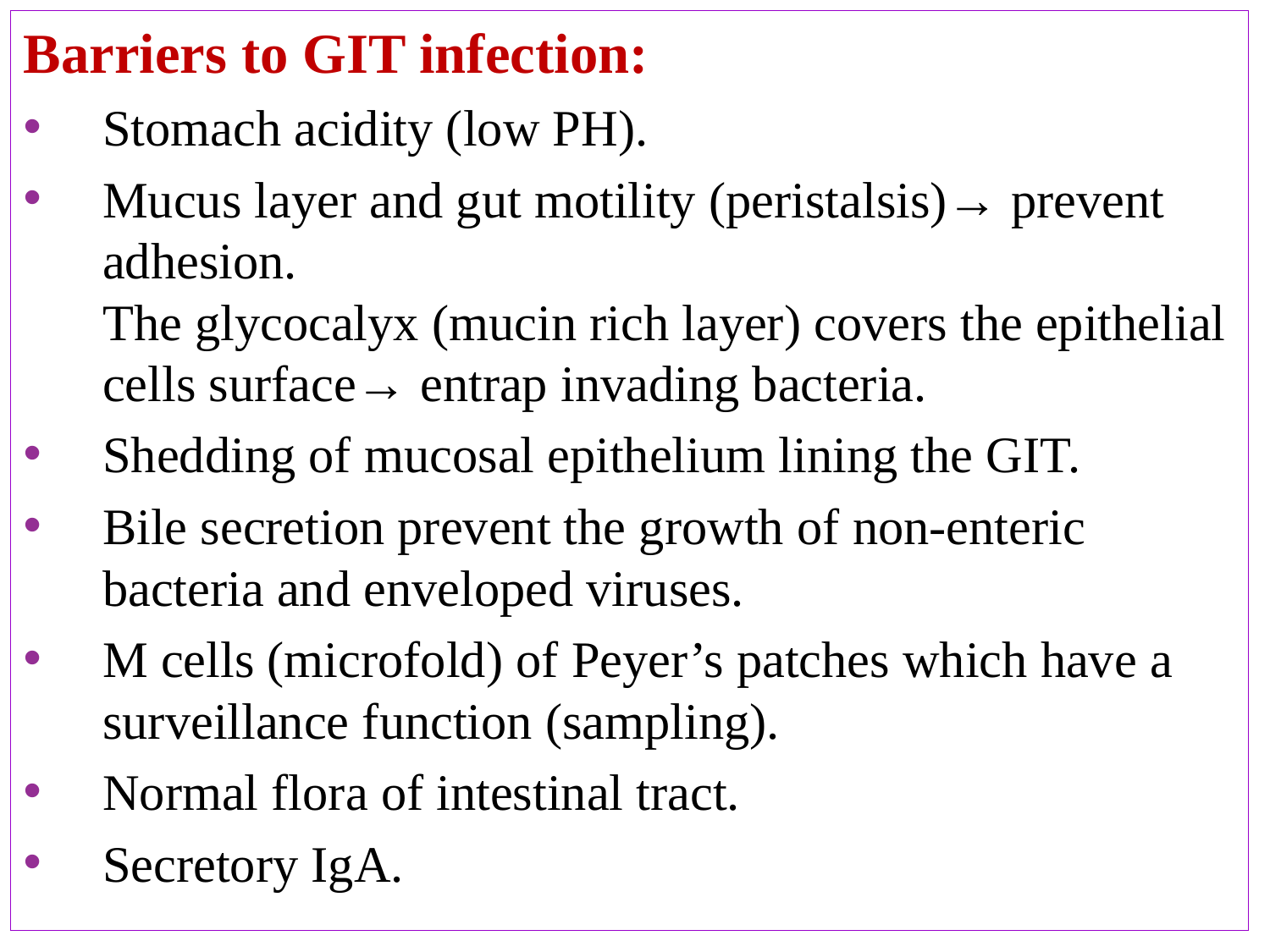

Barriers to GIT infection:
Stomach acidity (low PH).
Mucus layer and gut motility (peristalsis)→ prevent adhesion.                                                                    The glycocalyx (mucin rich layer) covers the epithelial cells surface→ entrap invading bacteria.
Shedding of mucosal epithelium lining the GIT.
Bile secretion prevent the growth of non-enteric bacteria and enveloped viruses.
M cells (microfold) of Peyer’s patches which have a surveillance function (sampling).
Normal flora of intestinal tract.
Secretory IgA.